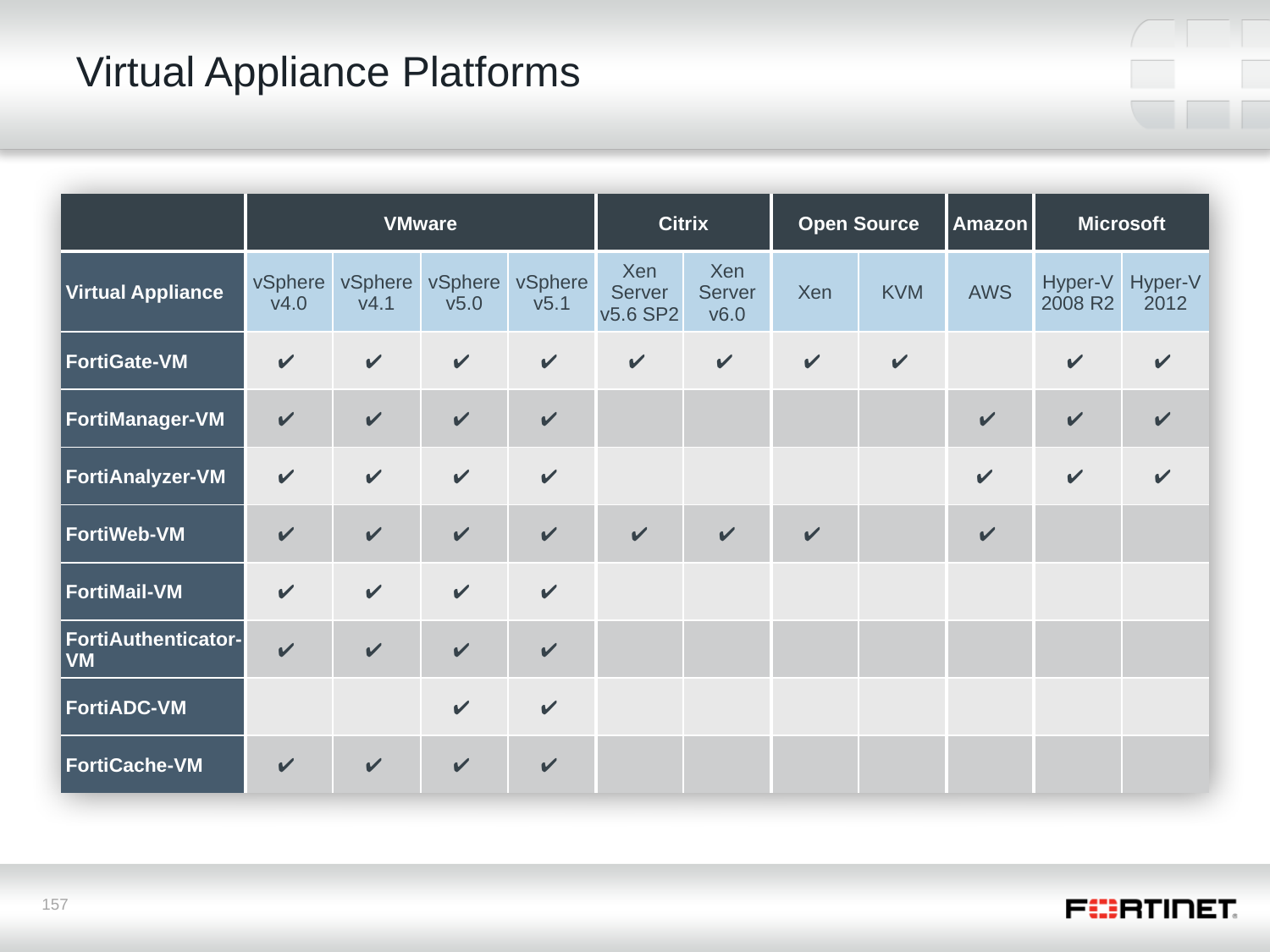

# Virtual Appliance Platforms
|  | VMware |  |  |  | Citrix |  | Open Source |  | Amazon | Microsoft |  |
| --- | --- | --- | --- | --- | --- | --- | --- | --- | --- | --- | --- |
| Virtual Appliance | vSphere v4.0 | vSphere v4.1 | vSphere v5.0 | vSphere v5.1 | Xen Server v5.6 SP2 | Xen Server v6.0 | Xen | KVM | AWS | Hyper-V 2008 R2 | Hyper-V 2012 |
| FortiGate-VM | ✔ | ✔ | ✔ | ✔ | ✔ | ✔ | ✔ | ✔ |  | ✔ | ✔ |
| FortiManager-VM | ✔ | ✔ | ✔ | ✔ |  |  |  |  | ✔ | ✔ | ✔ |
| FortiAnalyzer-VM | ✔ | ✔ | ✔ | ✔ |  |  |  |  | ✔ | ✔ | ✔ |
| FortiWeb-VM | ✔ | ✔ | ✔ | ✔ | ✔ | ✔ | ✔ |  | ✔ |  |  |
| FortiMail-VM | ✔ | ✔ | ✔ | ✔ |  |  |  |  |  |  |  |
| FortiAuthenticator-VM | ✔ | ✔ | ✔ | ✔ |  |  |  |  |  |  |  |
| FortiADC-VM |  |  | ✔ | ✔ |  |  |  |  |  |  |  |
| FortiCache-VM | ✔ | ✔ | ✔ | ✔ |  |  |  |  |  |  |  |